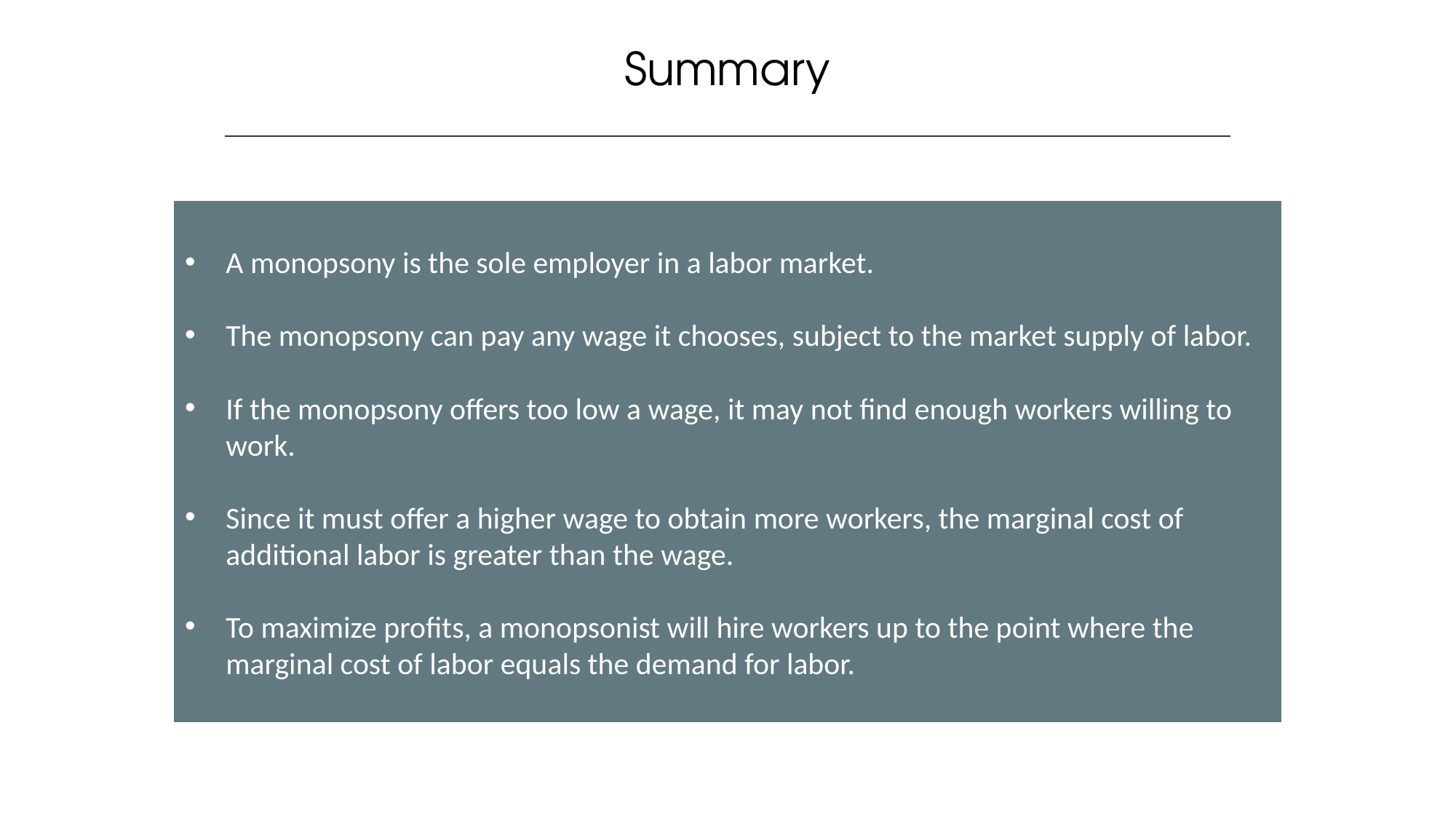

Summary
HAWKES LEARNING

A monopsony is the sole employer in a labor market.

The monopsony can pay any wage it chooses, subject to the market supply of labor.

If the monopsony offers too low a wage, it may not find enough workers willing to work.

Since it must offer a higher wage to obtain more workers, the marginal cost of additional labor is greater than the wage.

To maximize profits, a monopsonist will hire workers up to the point where the marginal cost of labor equals the demand for labor.